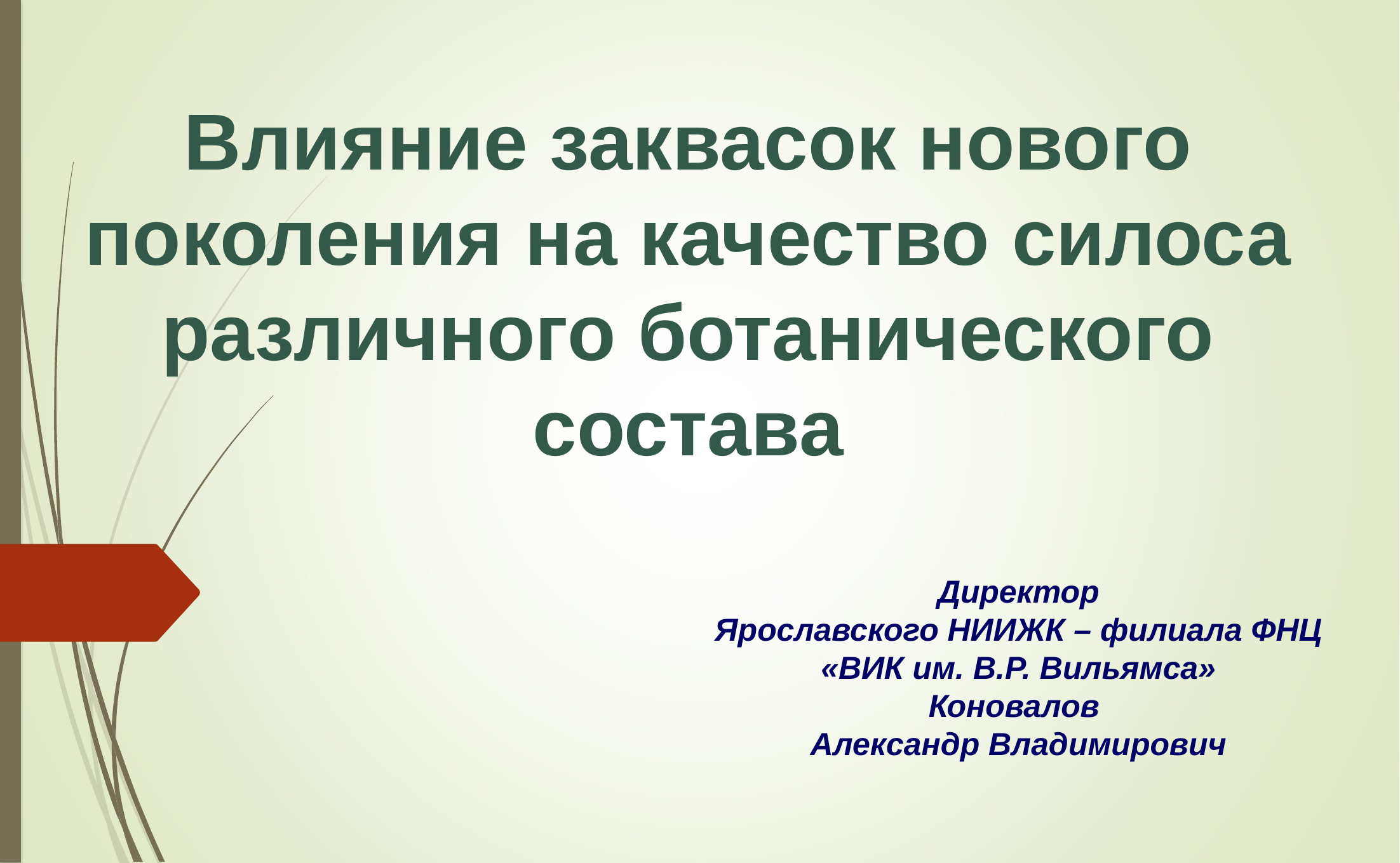

# Влияние заквасок нового поколения на качество силоса различного ботанического состава
Директор
Ярославского НИИЖК – филиала ФНЦ «ВИК им. В.Р. Вильямса»
Коновалов
Александр Владимирович